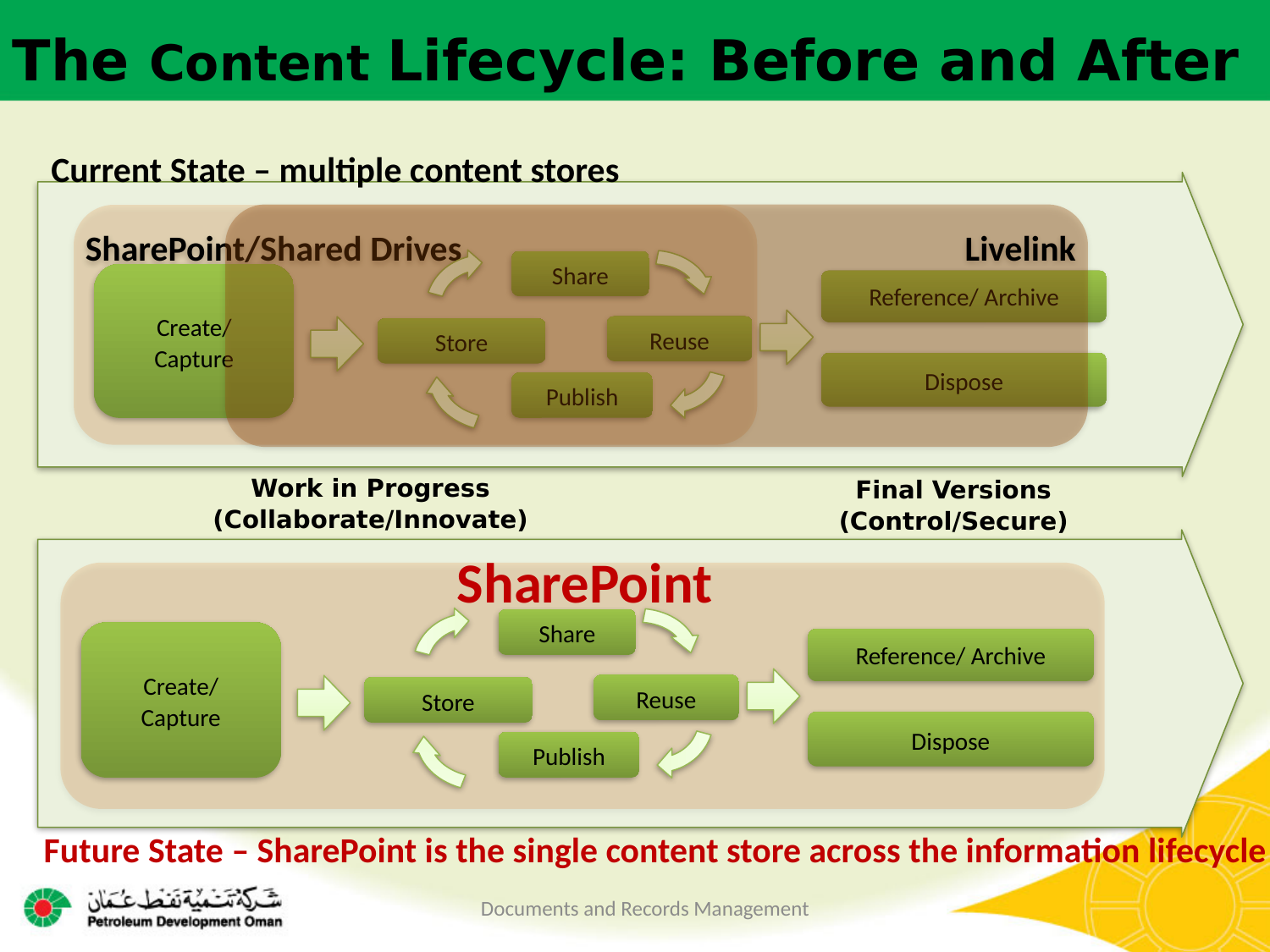

The Content Lifecycle: Before and After
Current State – multiple content stores

SharePoint/Shared Drives

Share

Create/ Capture
Reference/ Archive

Reuse

Store

Dispose
Publish
Work in Progress
(Collaborate/Innovate)
Final Versions
(Control/Secure)
Livelink

Share

Create/ Capture
Reference/ Archive

Reuse

Store

Dispose
Publish
SharePoint
Future State – SharePoint is the single content store across the information lifecycle
Documents and Records Management